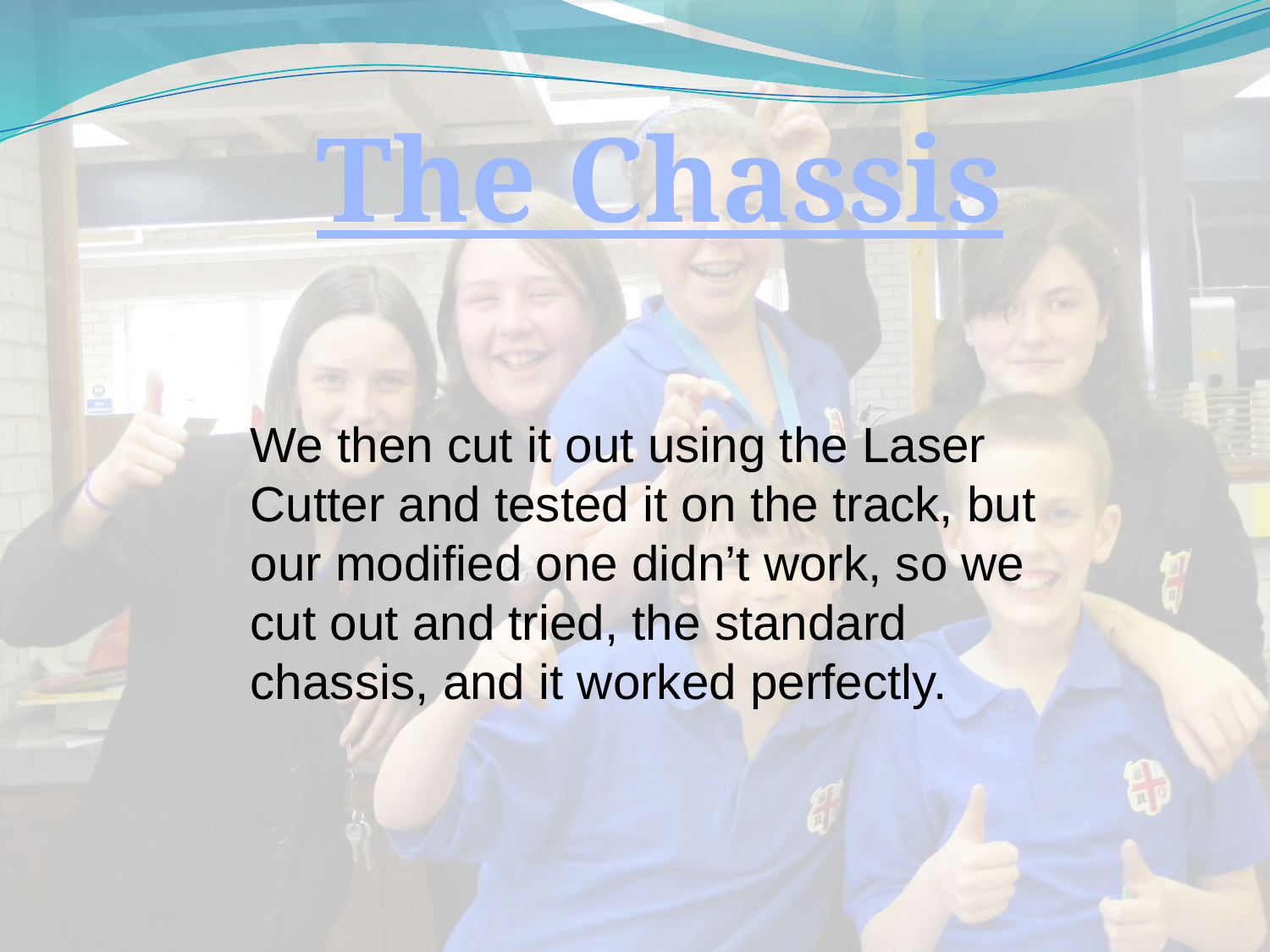

The Chassis
We then cut it out using the Laser Cutter and tested it on the track, but our modified one didn’t work, so we cut out and tried, the standard chassis, and it worked perfectly.